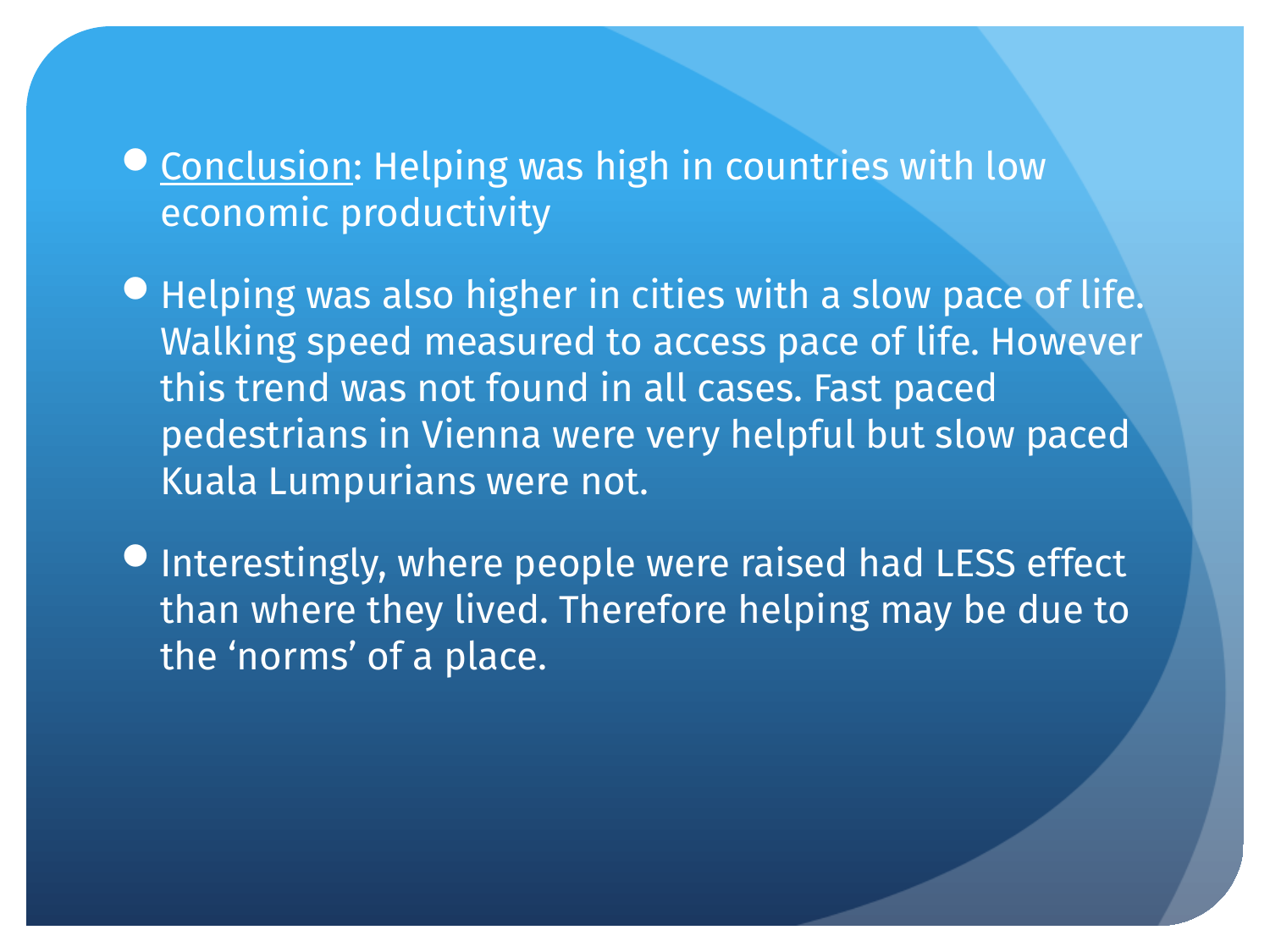

Conclusion: Helping was high in countries with low economic productivity
Helping was also higher in cities with a slow pace of life. Walking speed measured to access pace of life. However this trend was not found in all cases. Fast paced pedestrians in Vienna were very helpful but slow paced Kuala Lumpurians were not.
Interestingly, where people were raised had LESS effect than where they lived. Therefore helping may be due to the ‘norms’ of a place.